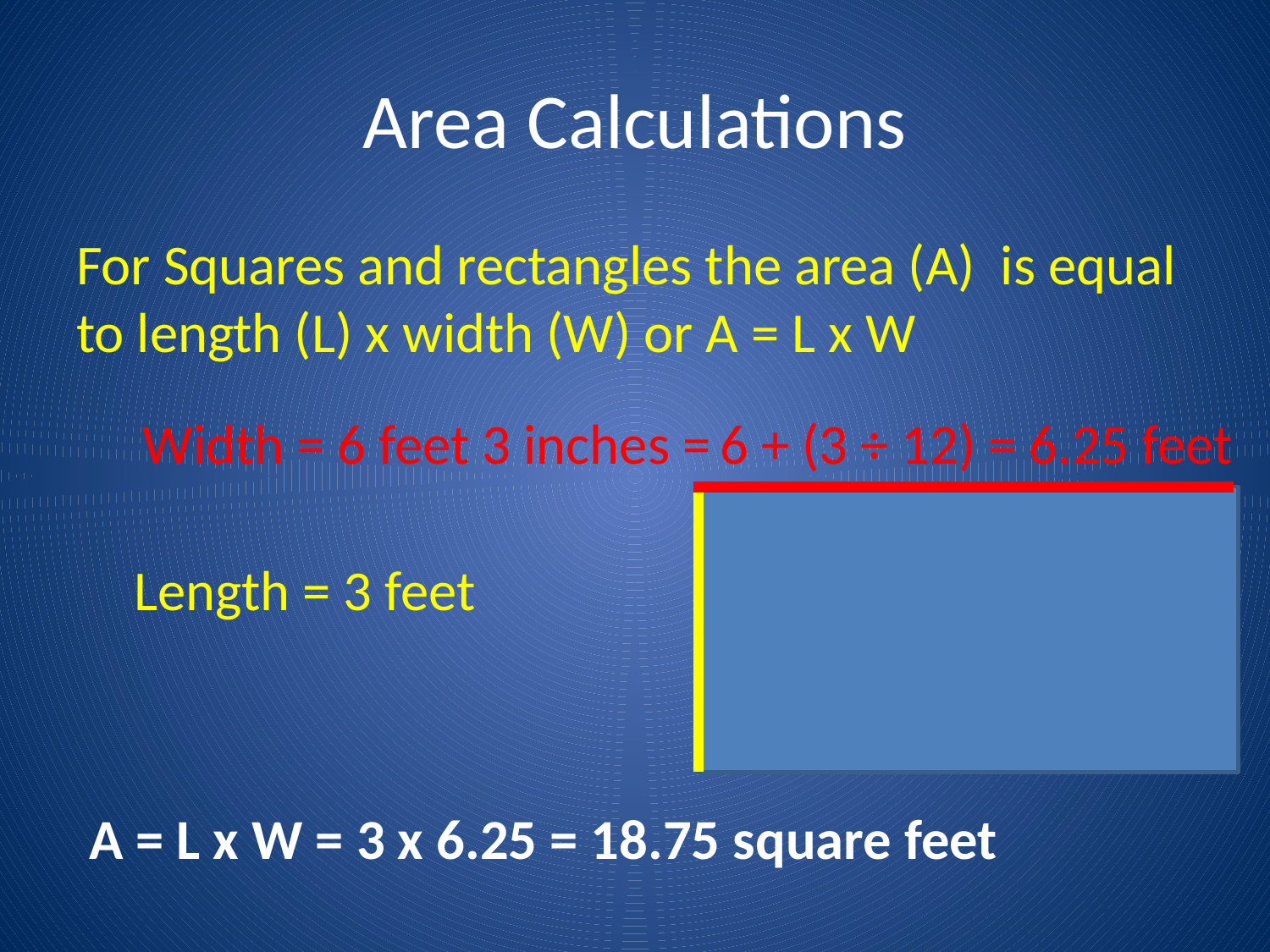

# Area Calculations
For Squares and rectangles the area (A)  is equal to length (L) x width (W) or A = L x W
6 + (3 ÷ 12) = 6.25 feet
Width = 6 feet 3 inches =

Length = 3 feet
A = L x W = 3 x 6.25 = 18.75 square feet